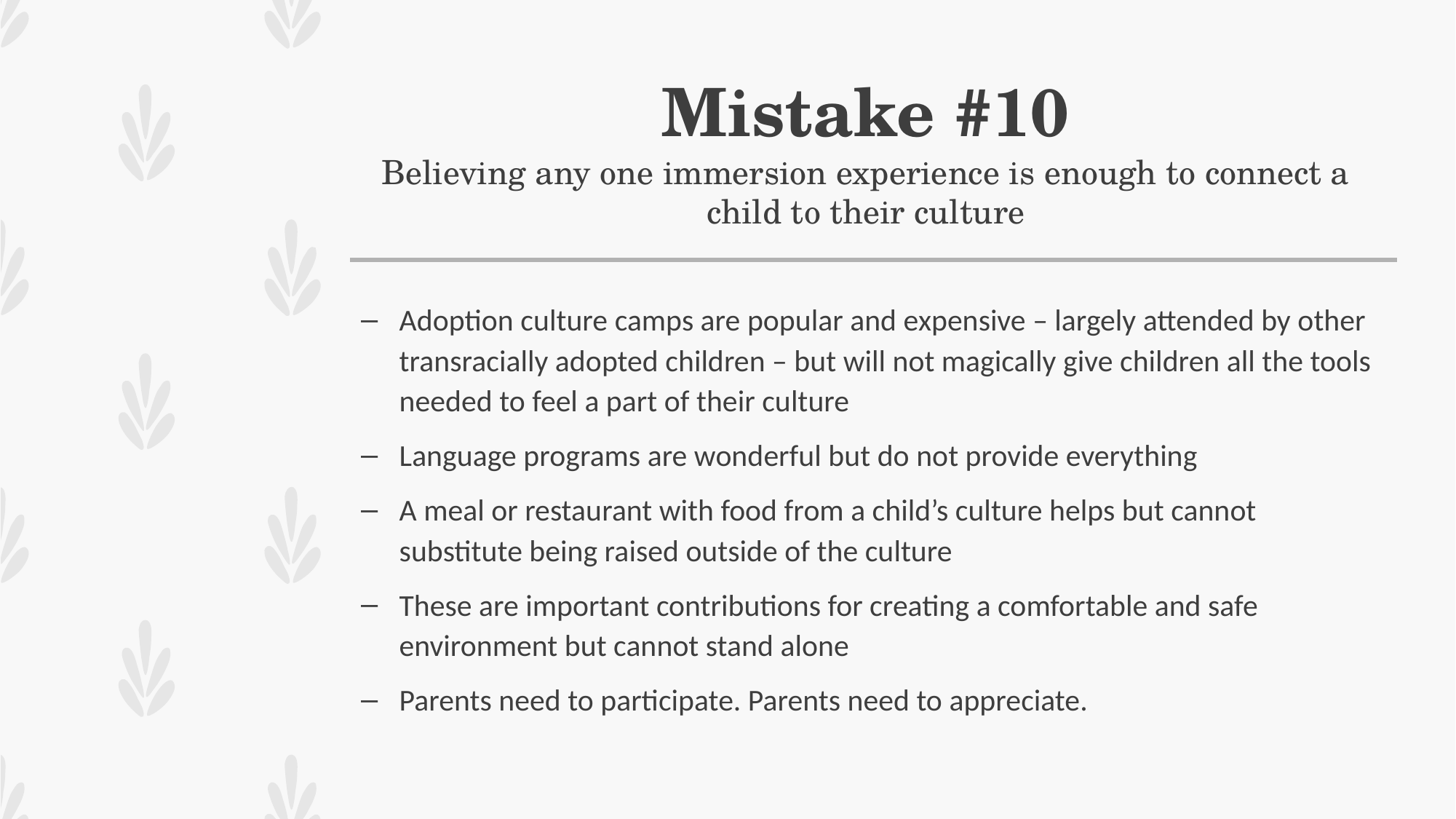

# Mistake #10 Believing any one immersion experience is enough to connect a child to their culture
Adoption culture camps are popular and expensive – largely attended by other transracially adopted children – but will not magically give children all the tools needed to feel a part of their culture
Language programs are wonderful but do not provide everything
A meal or restaurant with food from a child’s culture helps but cannot substitute being raised outside of the culture
These are important contributions for creating a comfortable and safe environment but cannot stand alone
Parents need to participate. Parents need to appreciate.